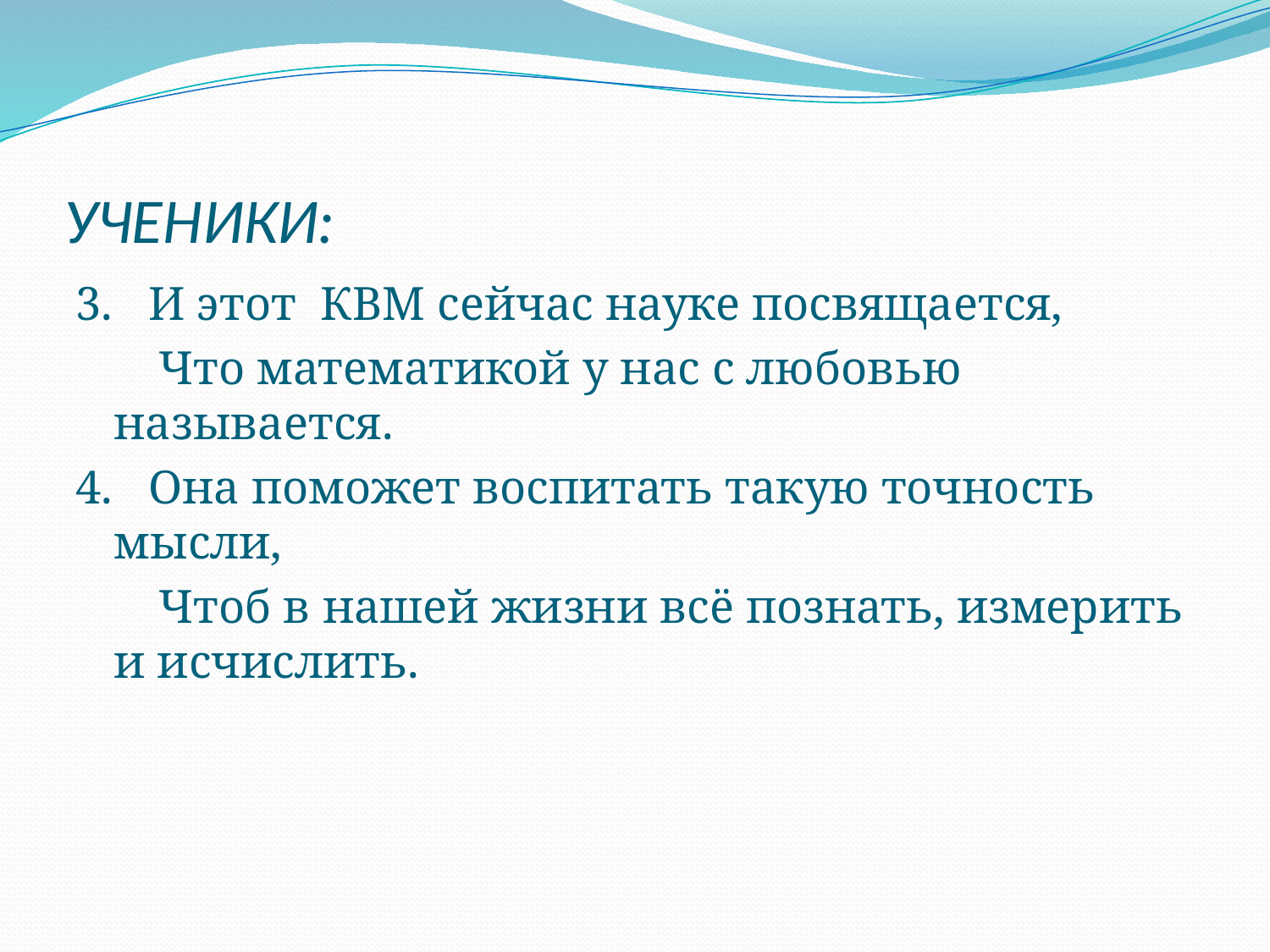

# УЧЕНИКИ:
3.   И этот  КВМ сейчас науке посвящается,
       Что математикой у нас с любовью называется.
4.   Она поможет воспитать такую точность мысли,
       Чтоб в нашей жизни всё познать, измерить и исчислить.